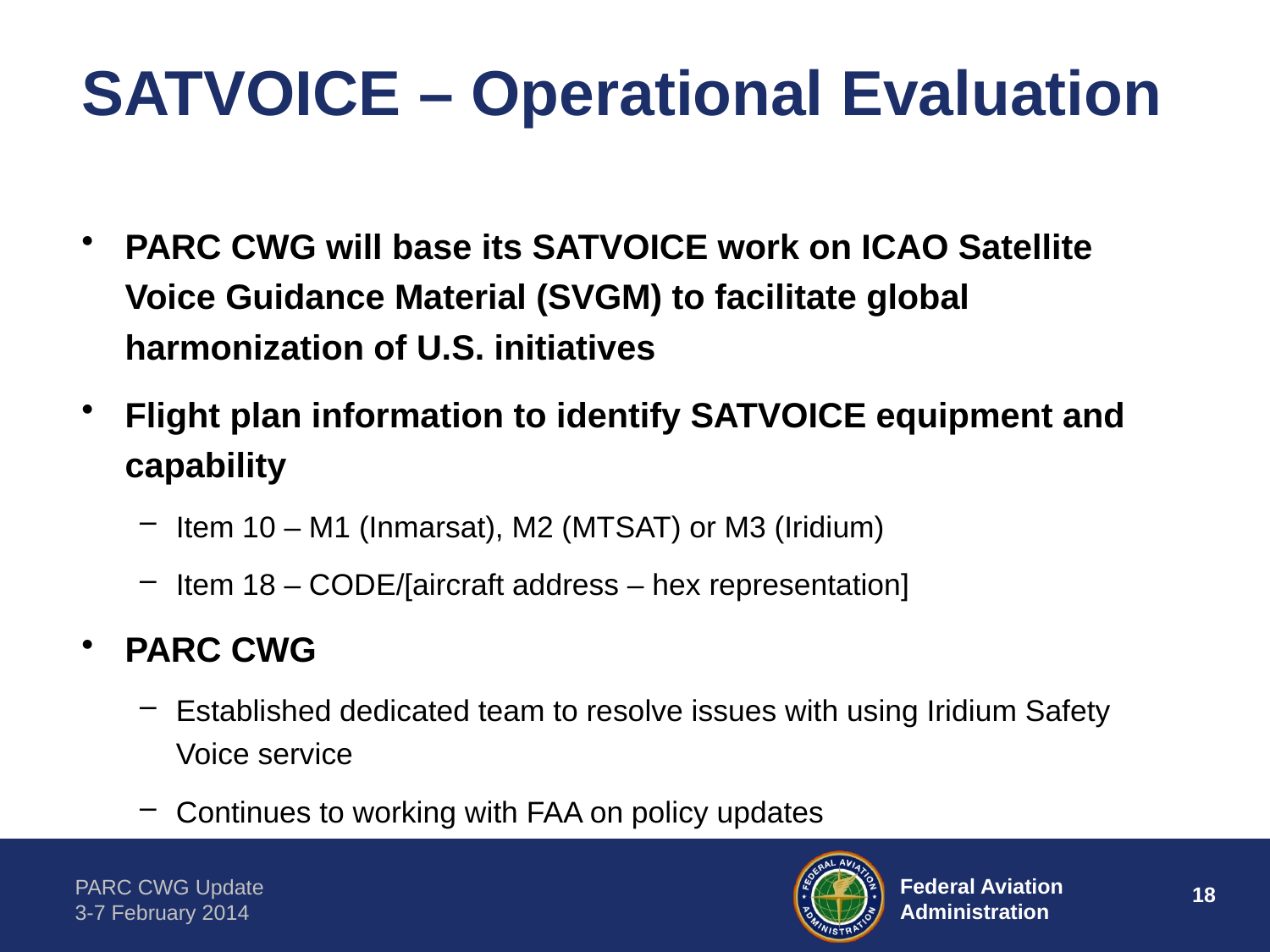

# SATVOICE – Operational Evaluation

PARC CWG will base its SATVOICE work on ICAO Satellite Voice Guidance Material (SVGM) to facilitate global harmonization of U.S. initiatives
Flight plan information to identify SATVOICE equipment and capability
Item 10 – M1 (Inmarsat), M2 (MTSAT) or M3 (Iridium)
Item 18 – CODE/[aircraft address – hex representation]
PARC CWG
Established dedicated team to resolve issues with using Iridium Safety Voice service
Continues to working with FAA on policy updates